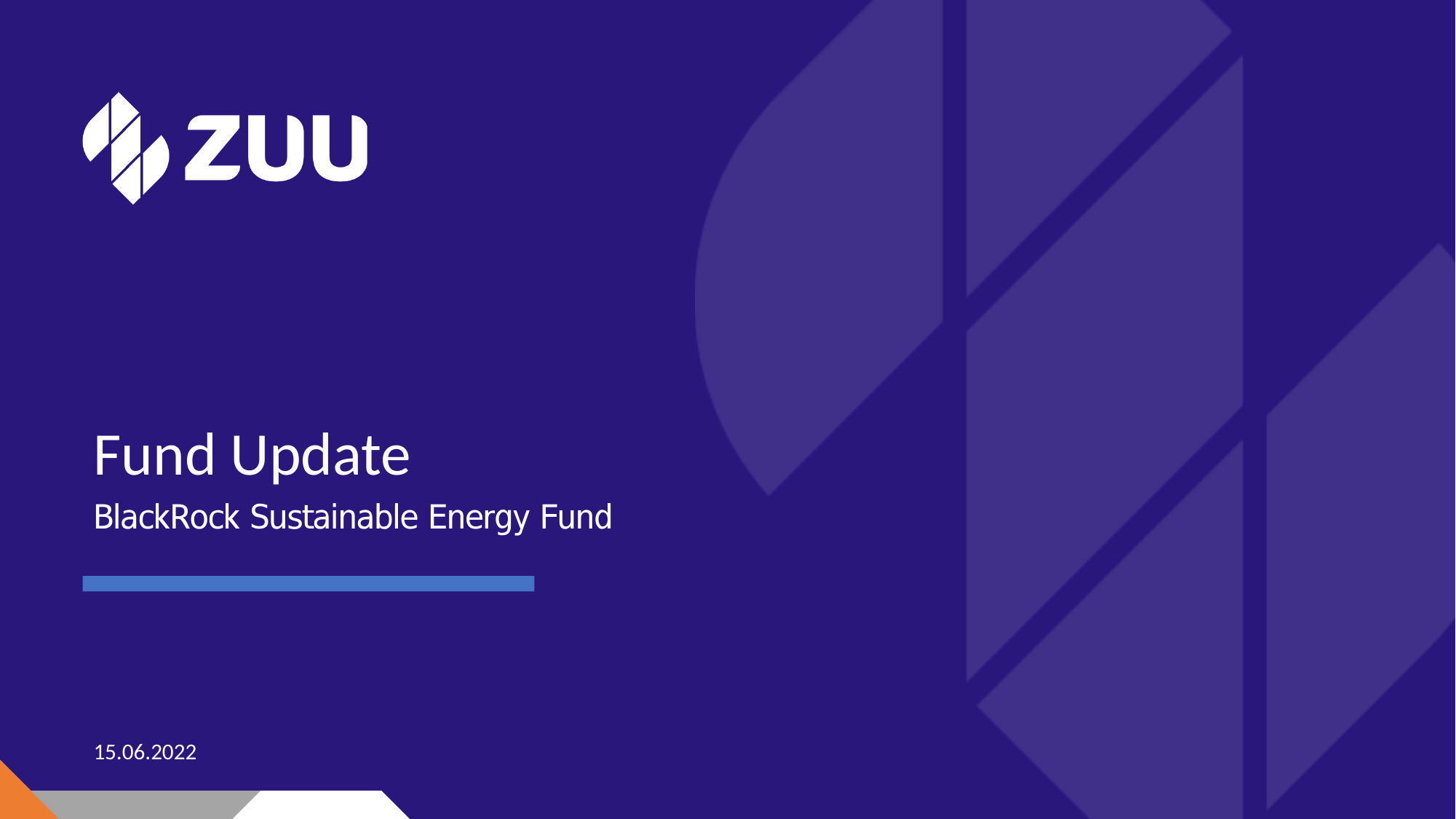

# Fund Update
BlackRock Sustainable Energy Fund
15.06.2022